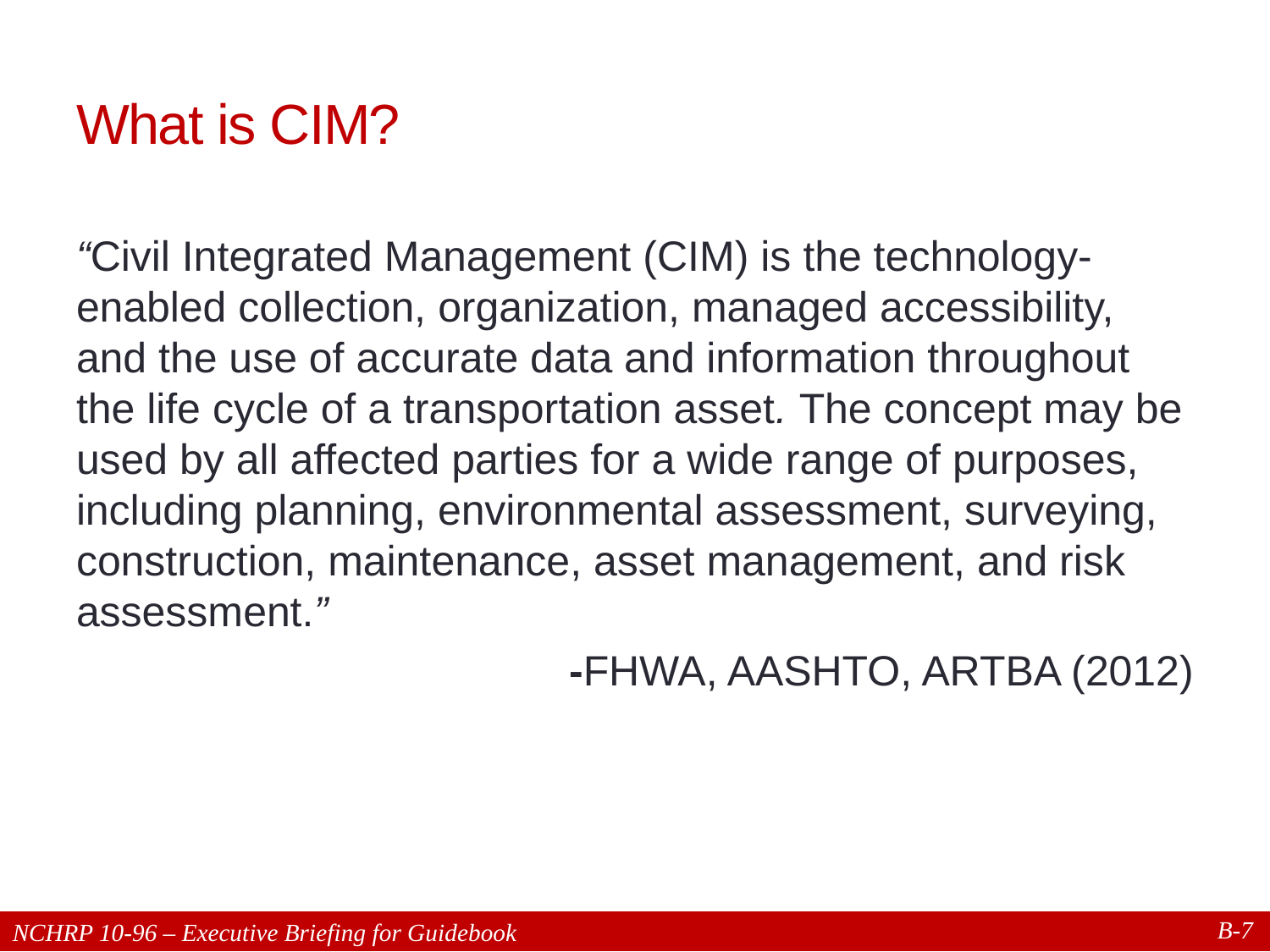

# What is CIM?
“Civil Integrated Management (CIM) is the technology-enabled collection, organization, managed accessibility, and the use of accurate data and information throughout the life cycle of a transportation asset. The concept may be used by all affected parties for a wide range of purposes, including planning, environmental assessment, surveying, construction, maintenance, asset management, and risk assessment.”
 -FHWA, AASHTO, ARTBA (2012)

7